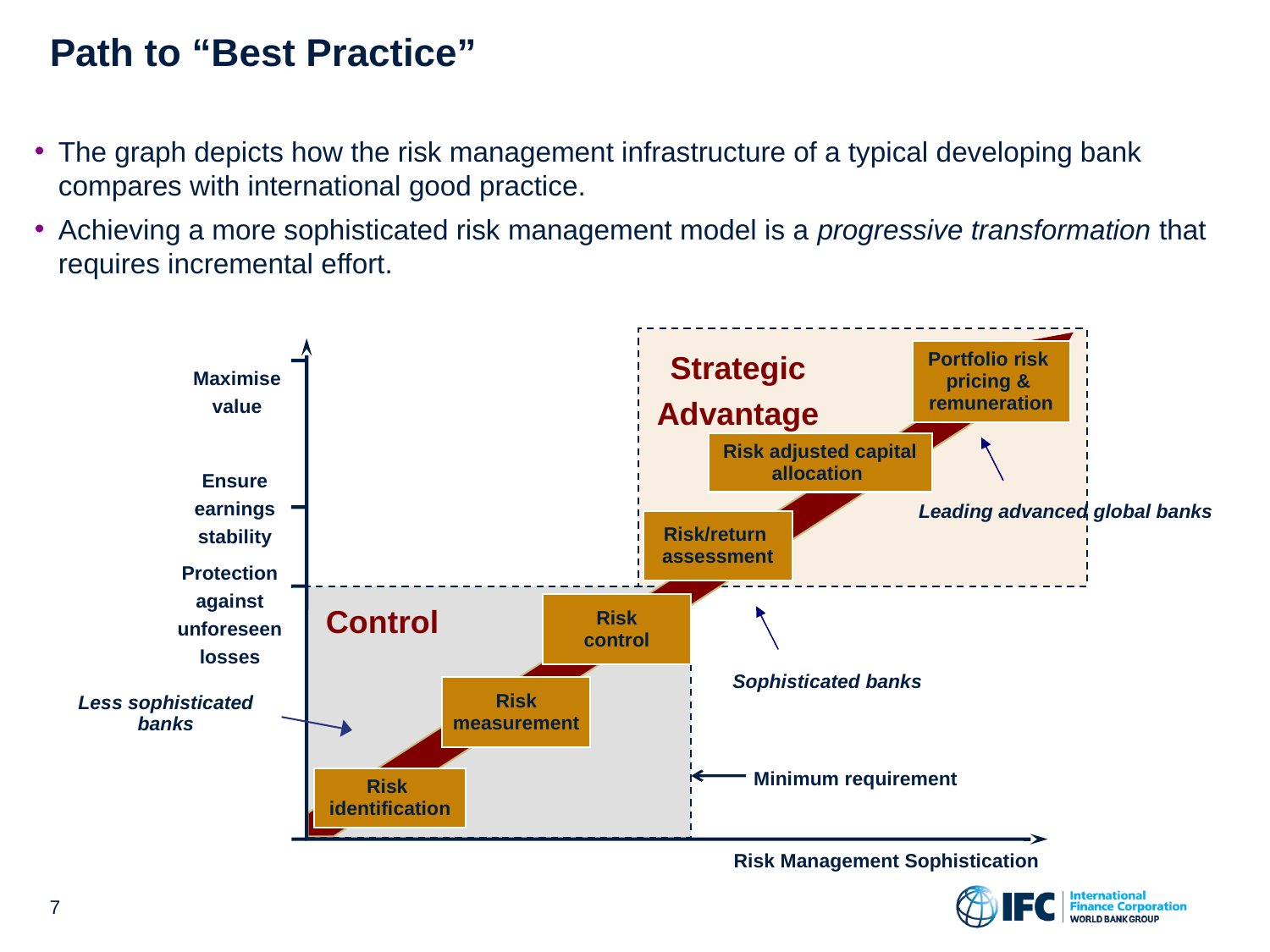

# Path to “Best Practice”
The graph depicts how the risk management infrastructure of a typical developing bank compares with international good practice.
Achieving a more sophisticated risk management model is a progressive transformation that requires incremental effort.

Strategic
Advantage

Portfolio risk  pricing &
remuneration
Maximise value

Risk adjusted capital
allocation

Ensure
earnings stability
Leading advanced global banks

Risk/return
assessment
Protection against unforeseen losses

Control
Risk
control

Sophisticated banks
Risk
measurement
Less sophisticated banks

Minimum requirement
Risk  identification

Risk Management Sophistication

7